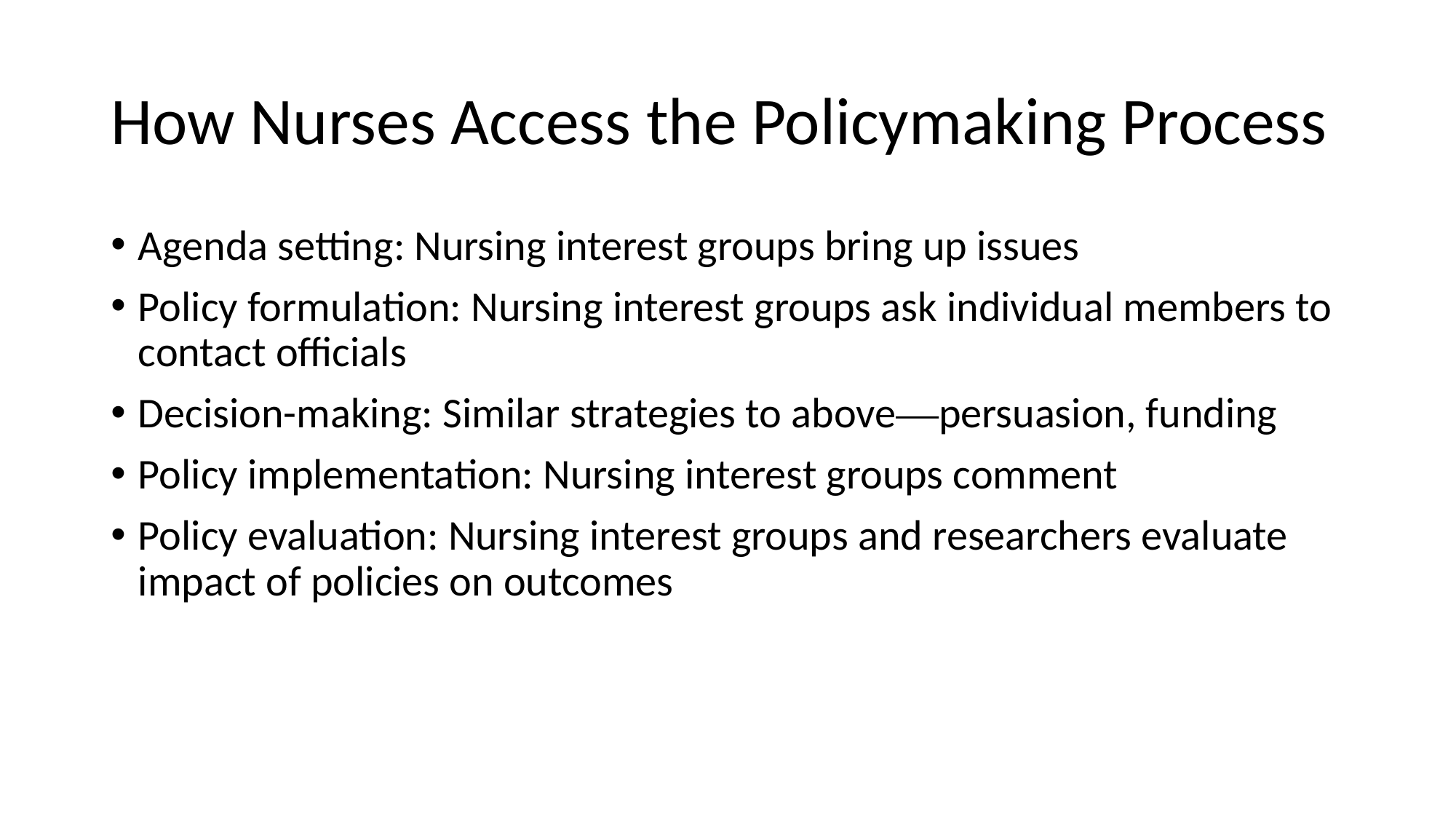

# How Nurses Access the Policymaking Process
Agenda setting: Nursing interest groups bring up issues
Policy formulation: Nursing interest groups ask individual members to contact officials
Decision-making: Similar strategies to above—persuasion, funding
Policy implementation: Nursing interest groups comment
Policy evaluation: Nursing interest groups and researchers evaluate impact of policies on outcomes